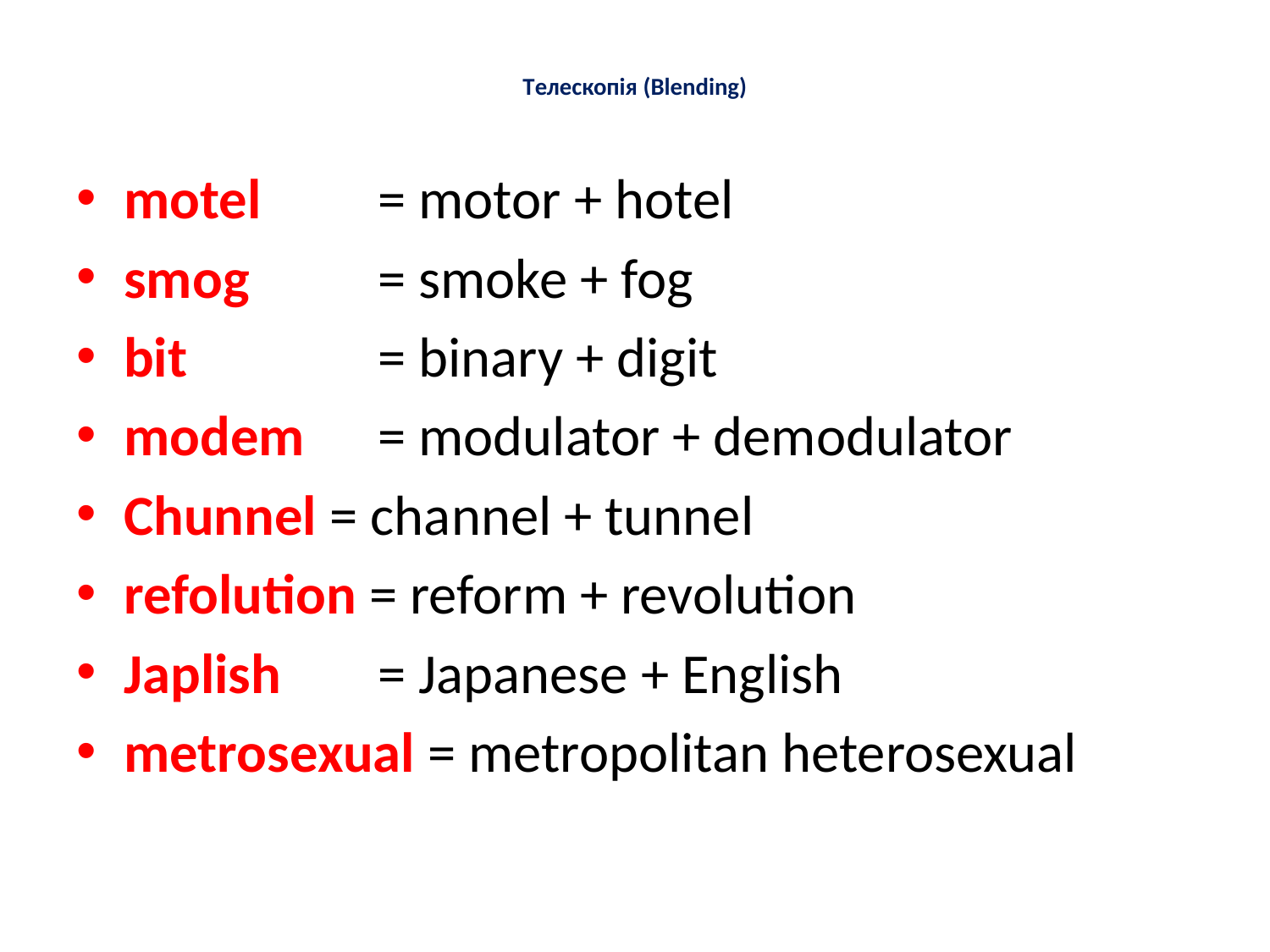

# Телескопія (Blending)
motel 	= motor + hotel
smog 	= smoke + fog
bit 		= binary + digit
modem 	= modulator + demodulator
Chunnel = channel + tunnel
refolution = reform + revolution
Japlish 	= Japanese + English
metrosexual = metropolitan heterosexual